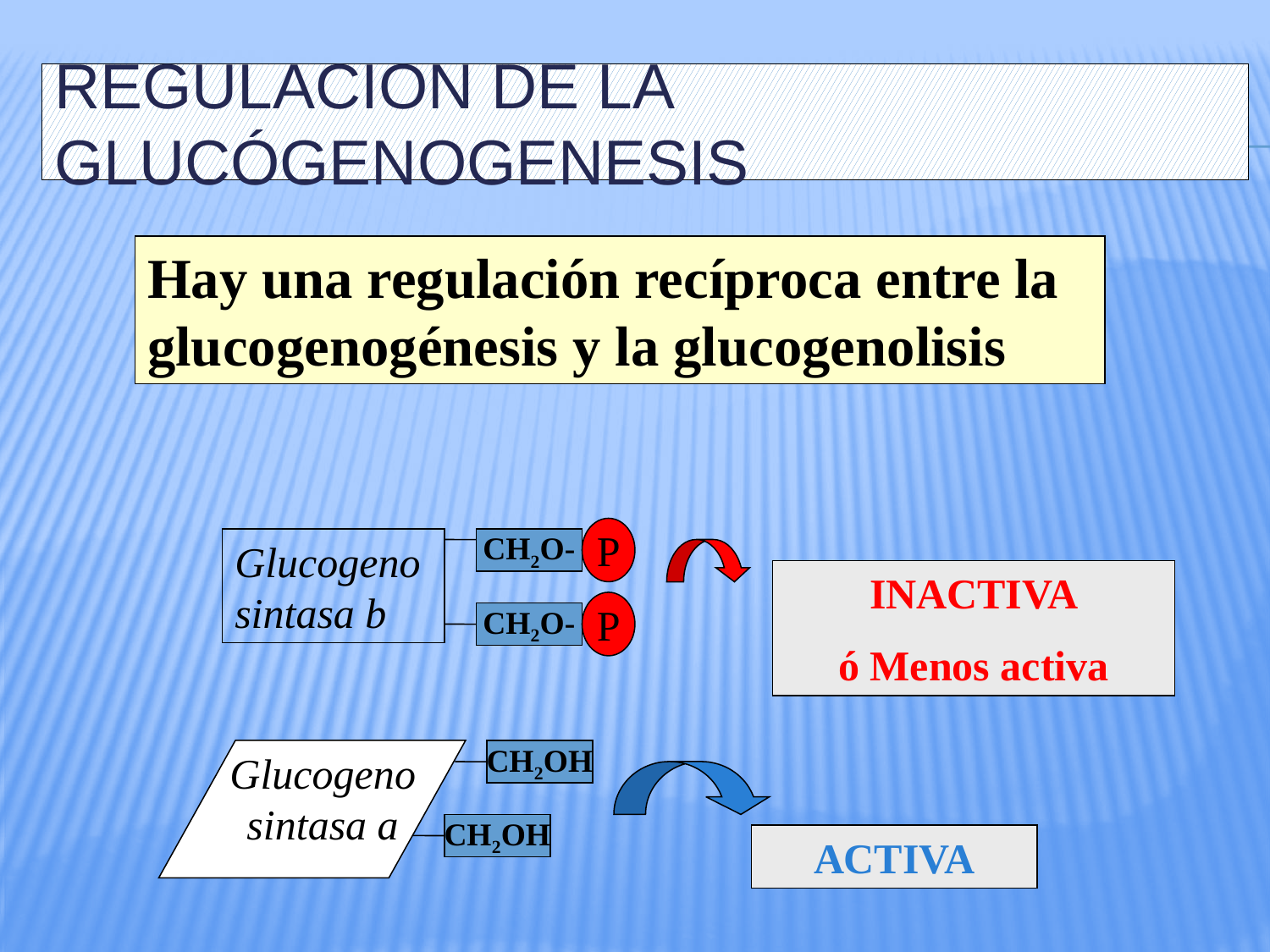

# Regulacion de la Glucógenogenesis
Hay una regulación recíproca entre la glucogenogénesis y la glucogenolisis
P
Glucogeno sintasa b
CH2O-

P
CH2O-

INACTIVA
ó Menos activa

Glucogeno sintasa a
CH2OH

CH2OH

ACTIVA